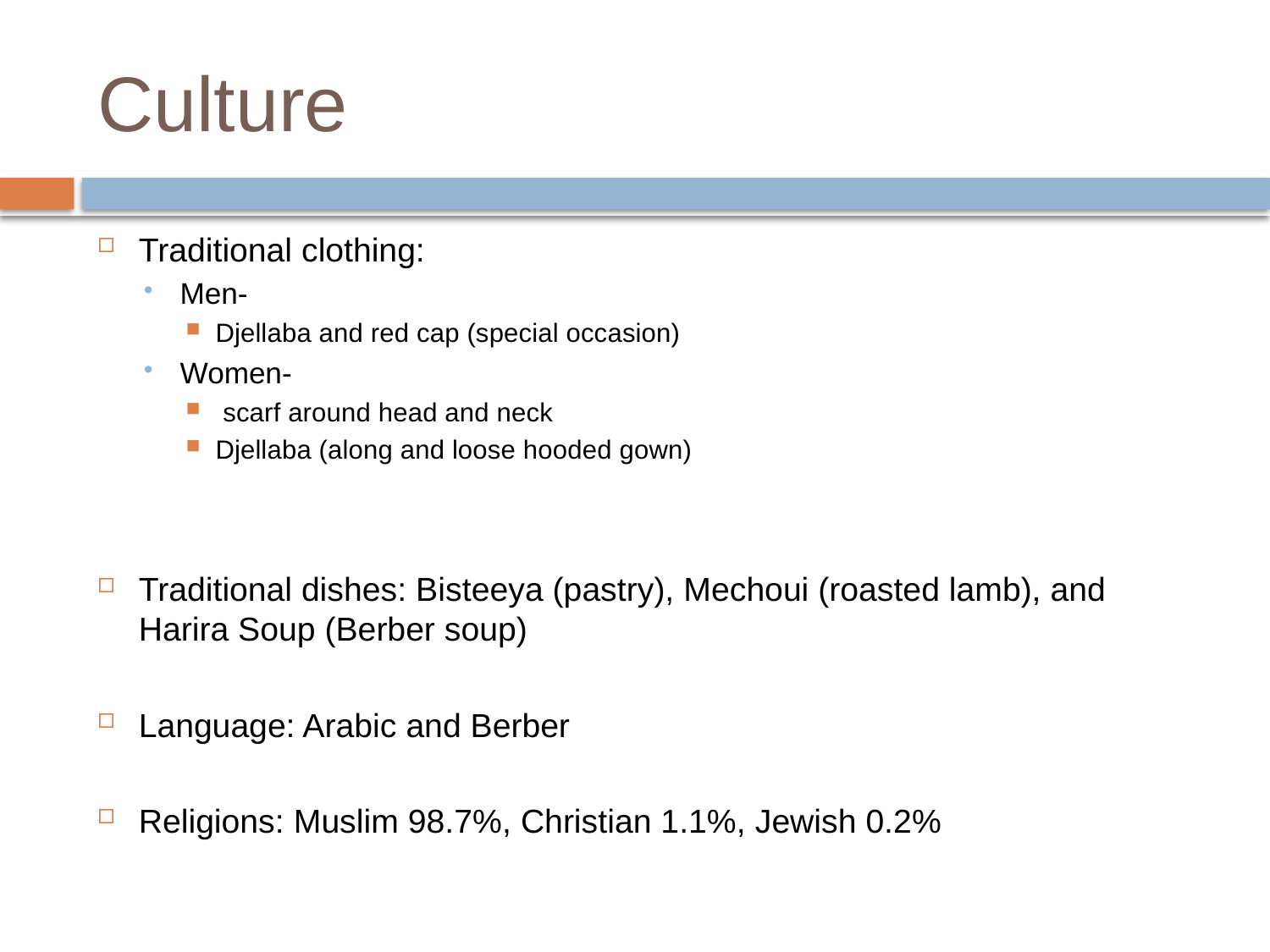

# Culture
Traditional clothing:
Men-
Djellaba and red cap (special occasion)
Women-
 scarf around head and neck
Djellaba (along and loose hooded gown)

Traditional dishes: Bisteeya (pastry), Mechoui (roasted lamb), and  Harira Soup (Berber soup)

Language: Arabic and Berber

Religions: Muslim 98.7%, Christian 1.1%, Jewish 0.2%